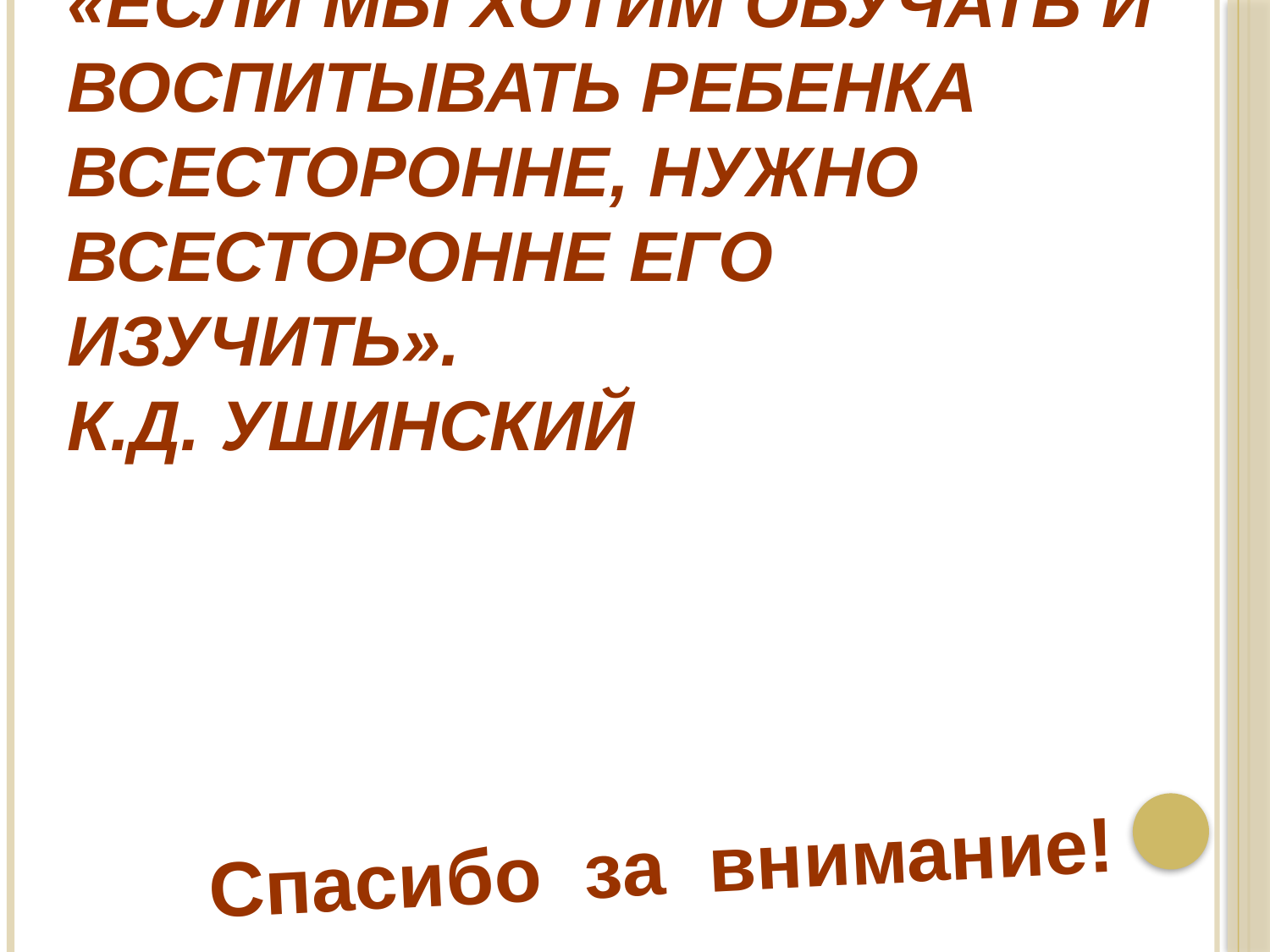

# «Если мы хотим обучать и воспитывать ребенка всесторонне, нужно всесторонне его изучить». К.Д. Ушинский

Спасибо  за  внимание!